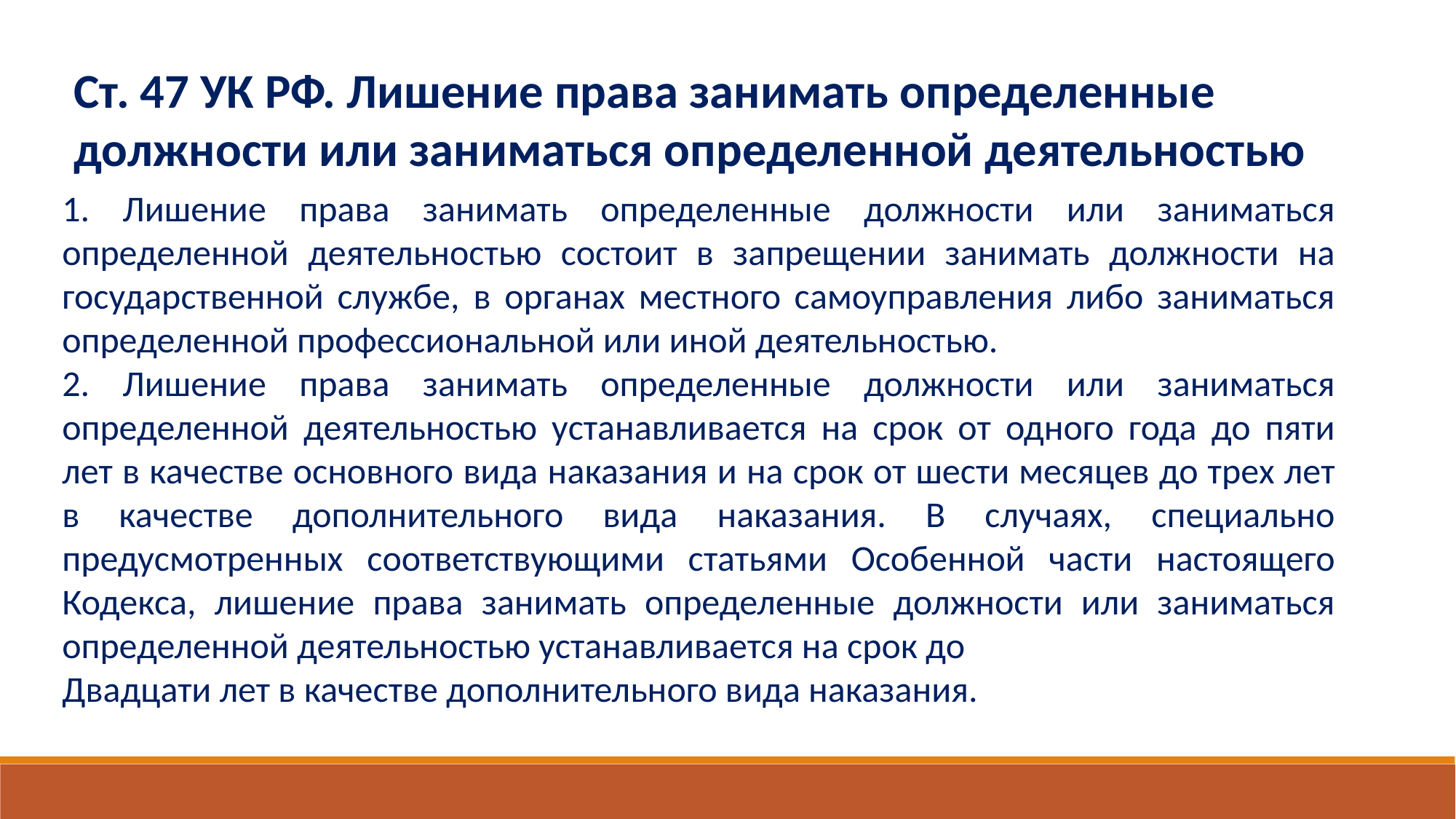

Ст. 47 УК РФ. Лишение права занимать определенные должности или заниматься определенной деятельностью
1. Лишение права занимать определенные должности или заниматься определенной деятельностью состоит в запрещении занимать должности на государственной службе, в органах местного самоуправления либо заниматься определенной профессиональной или иной деятельностью.
2. Лишение права занимать определенные должности или заниматься определенной деятельностью устанавливается на срок от одного года до пяти лет в качестве основного вида наказания и на срок от шести месяцев до трех лет в качестве дополнительного вида наказания. В случаях, специально предусмотренных соответствующими статьями Особенной части настоящего Кодекса, лишение права занимать определенные должности или заниматься определенной деятельностью устанавливается на срок до
Двадцати лет в качестве дополнительного вида наказания.